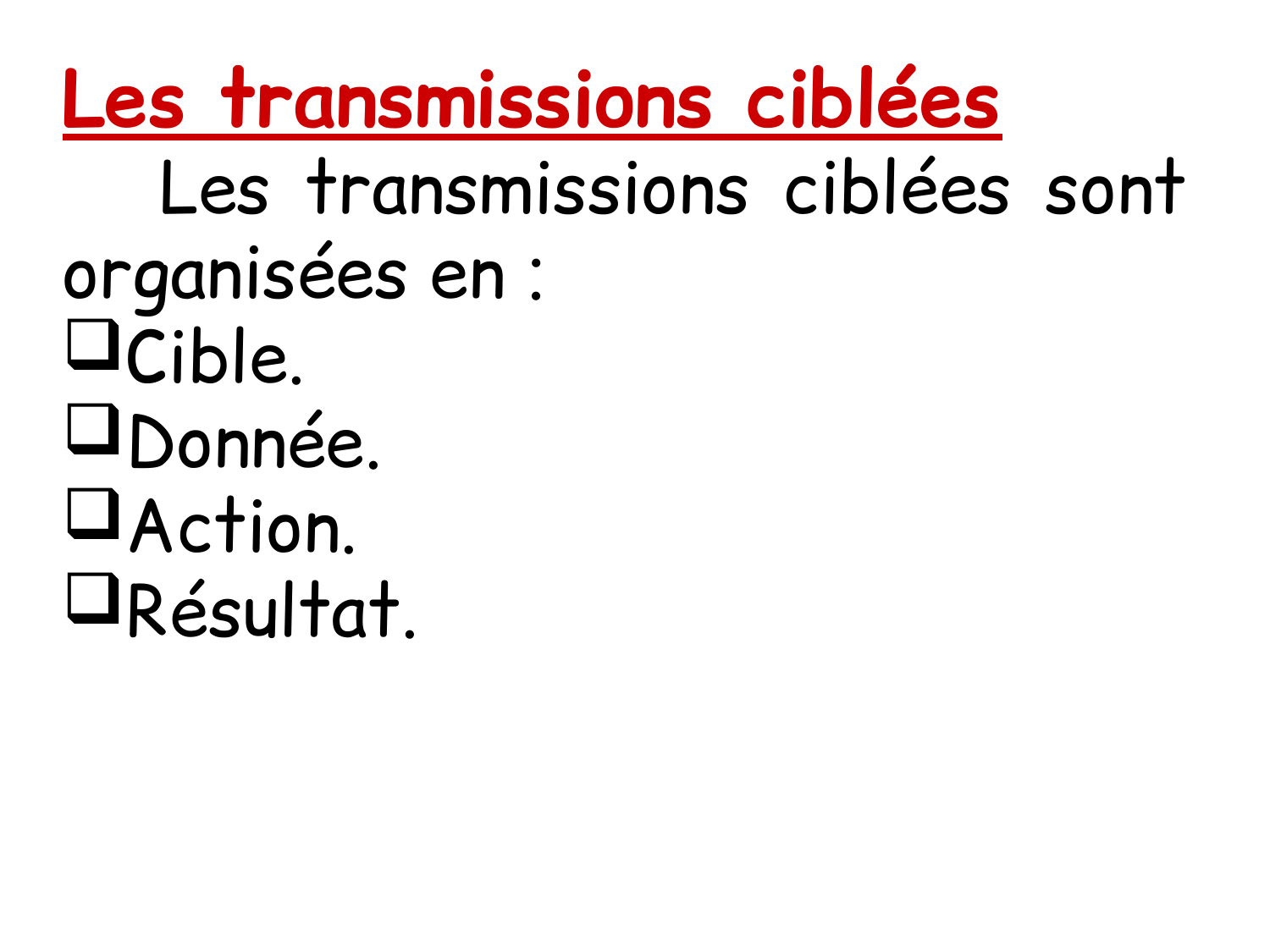

Les transmissions ciblées
    Les transmissions ciblées sont organisées en :
Cible.
Donnée.
Action.
Résultat.